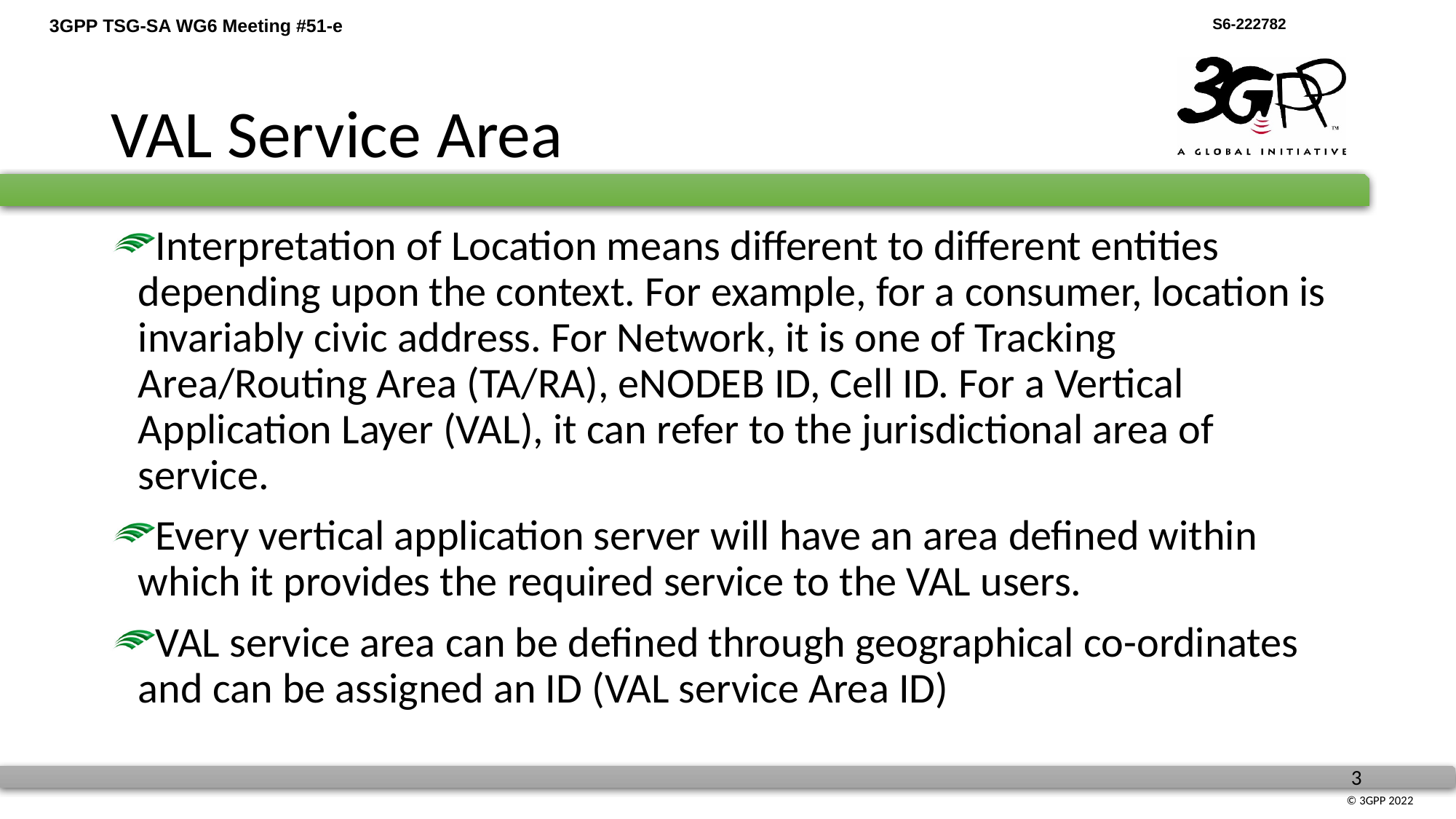

# VAL Service Area
Interpretation of Location means different to different entities depending upon the context. For example, for a consumer, location is invariably civic address. For Network, it is one of Tracking Area/Routing Area (TA/RA), eNODEB ID, Cell ID. For a Vertical Application Layer (VAL), it can refer to the jurisdictional area of service.
Every vertical application server will have an area defined within which it provides the required service to the VAL users.
VAL service area can be defined through geographical co-ordinates and can be assigned an ID (VAL service Area ID)